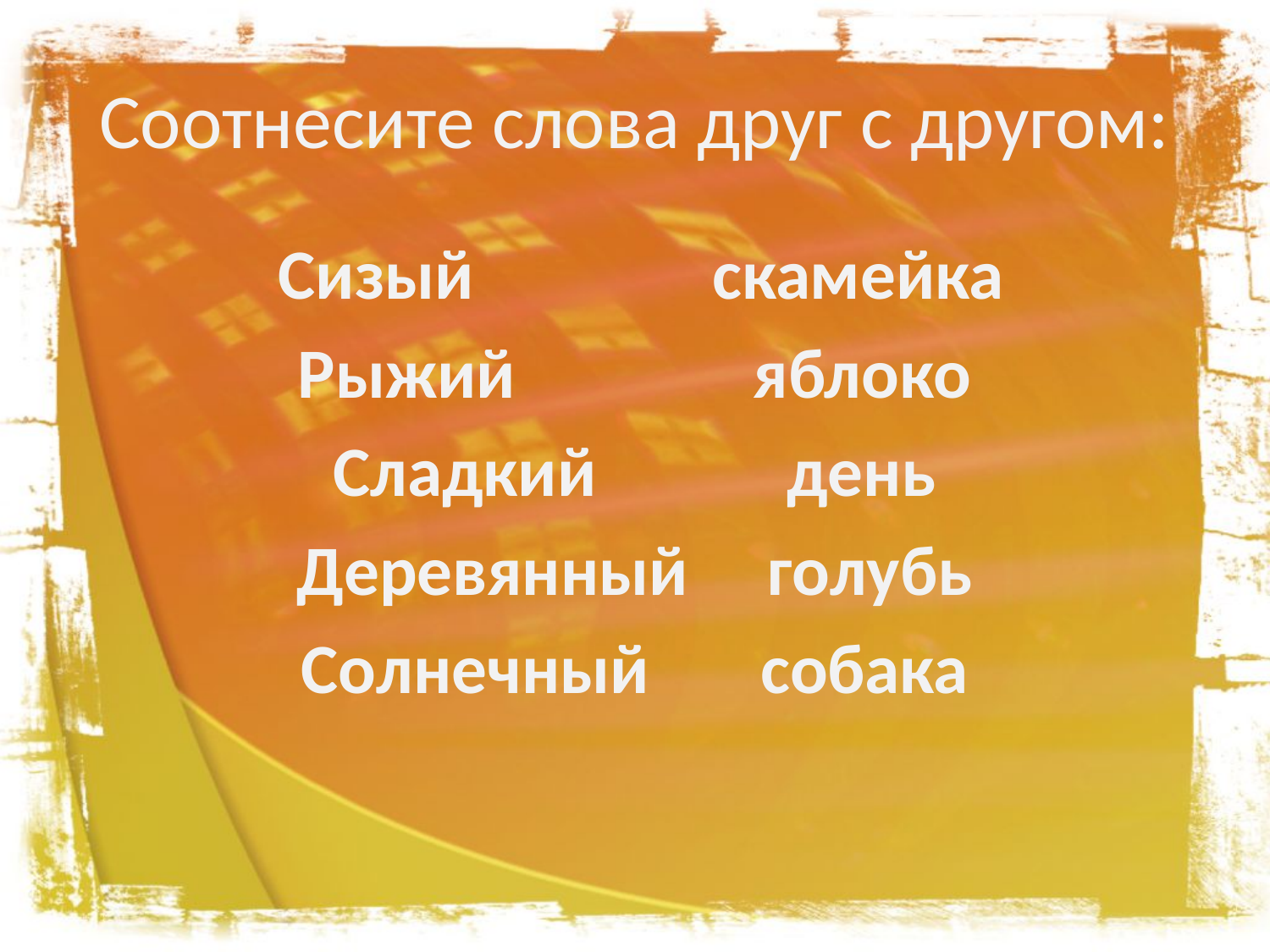

# Соотнесите слова друг с другом:
 Сизый               скамейка
Рыжий               яблоко
Сладкий            день
Деревянный     голубь
Солнечный       собака